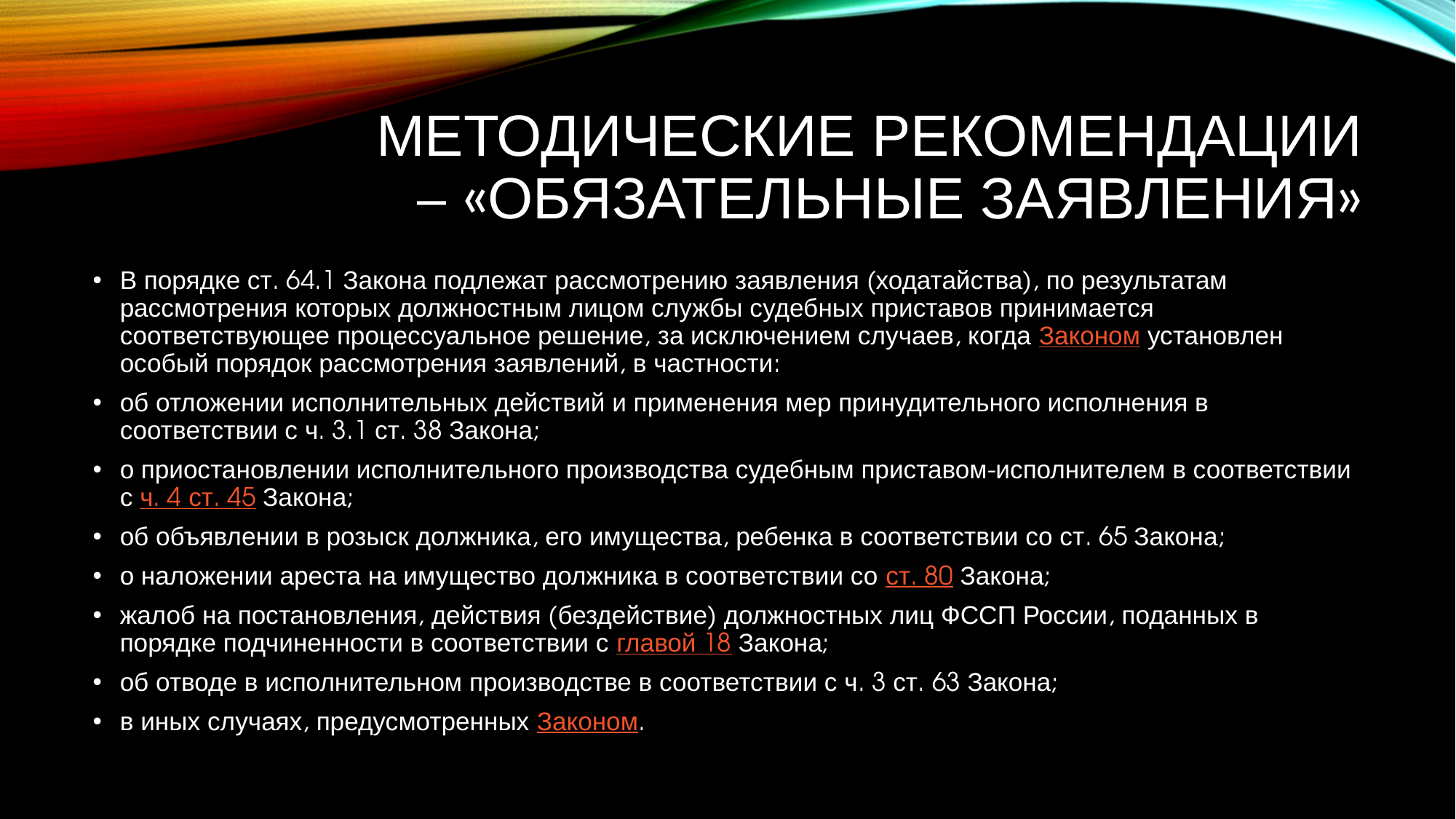

# Методические рекомендации – «обязательные заявления»
В порядке ст. 64.1 Закона подлежат рассмотрению заявления (ходатайства), по результатам рассмотрения которых должностным лицом службы судебных приставов принимается соответствующее процессуальное решение, за исключением случаев, когда Законом установлен особый порядок рассмотрения заявлений, в частности:
об отложении исполнительных действий и применения мер принудительного исполнения в соответствии с ч. 3.1 ст. 38 Закона;
о приостановлении исполнительного производства судебным приставом-исполнителем в соответствии с ч. 4 ст. 45 Закона;
об объявлении в розыск должника, его имущества, ребенка в соответствии со ст. 65 Закона;
о наложении ареста на имущество должника в соответствии со ст. 80 Закона;
жалоб на постановления, действия (бездействие) должностных лиц ФССП России, поданных в порядке подчиненности в соответствии с главой 18 Закона;
об отводе в исполнительном производстве в соответствии с ч. 3 ст. 63 Закона;
в иных случаях, предусмотренных Законом.